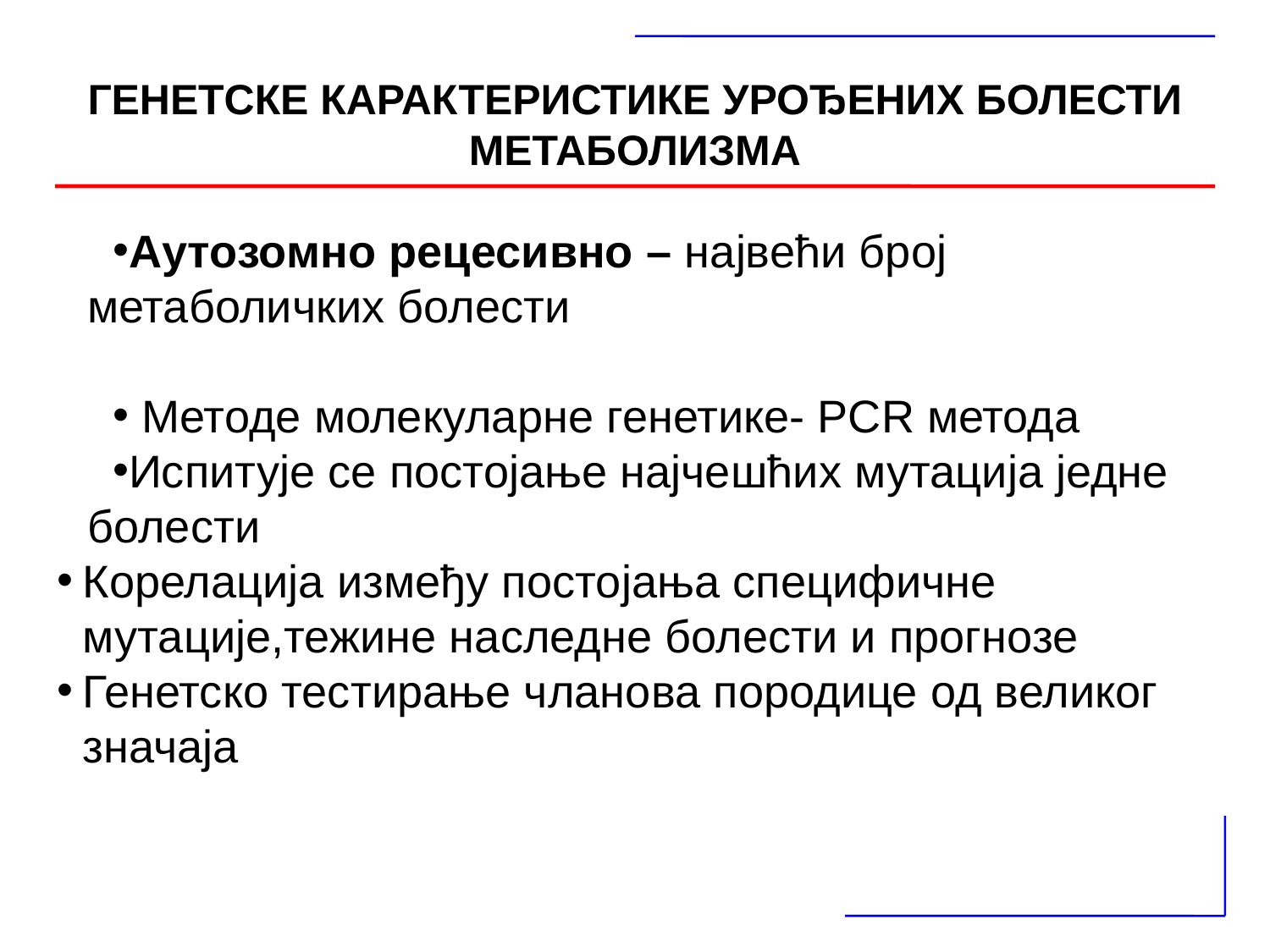

ГЕНЕТСКЕ КАРАКТЕРИСТИКЕ УРОЂЕНИХ БОЛЕСТИ МЕТАБОЛИЗМА
Аутозомно рецесивно – највећи број метаболичких болести

 Методе молекуларне генетике- PCR метода
Испитује се постојање најчешћих мутација једне болести
Корелација између постојања специфичне мутације,тежине наследне болести и прогнозе
Генетско тестирање чланова породице од великог значаја